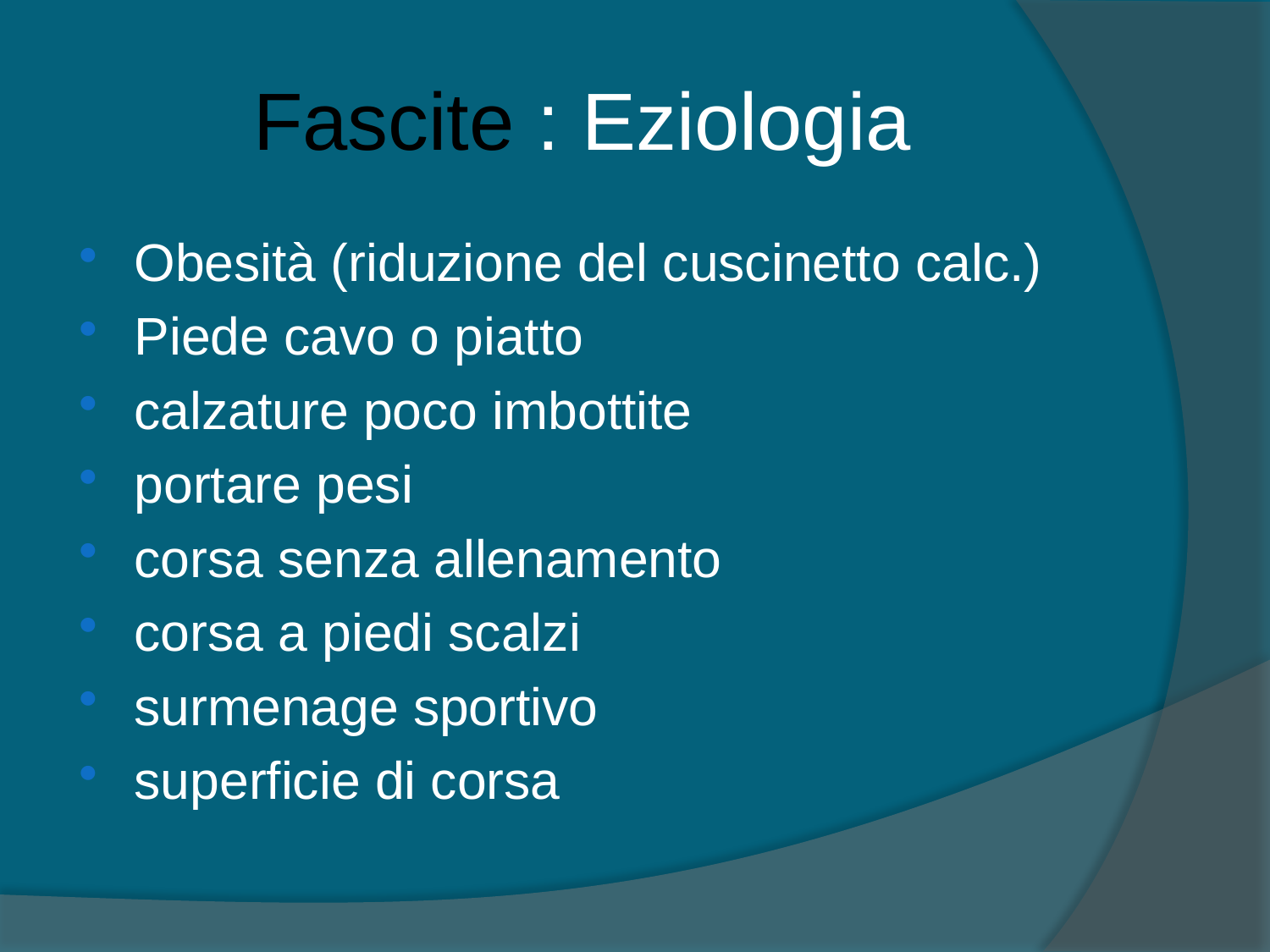

# Fascite : Eziologia
Obesità (riduzione del cuscinetto calc.)
Piede cavo o piatto
calzature poco imbottite
portare pesi
corsa senza allenamento
corsa a piedi scalzi
surmenage sportivo
superficie di corsa